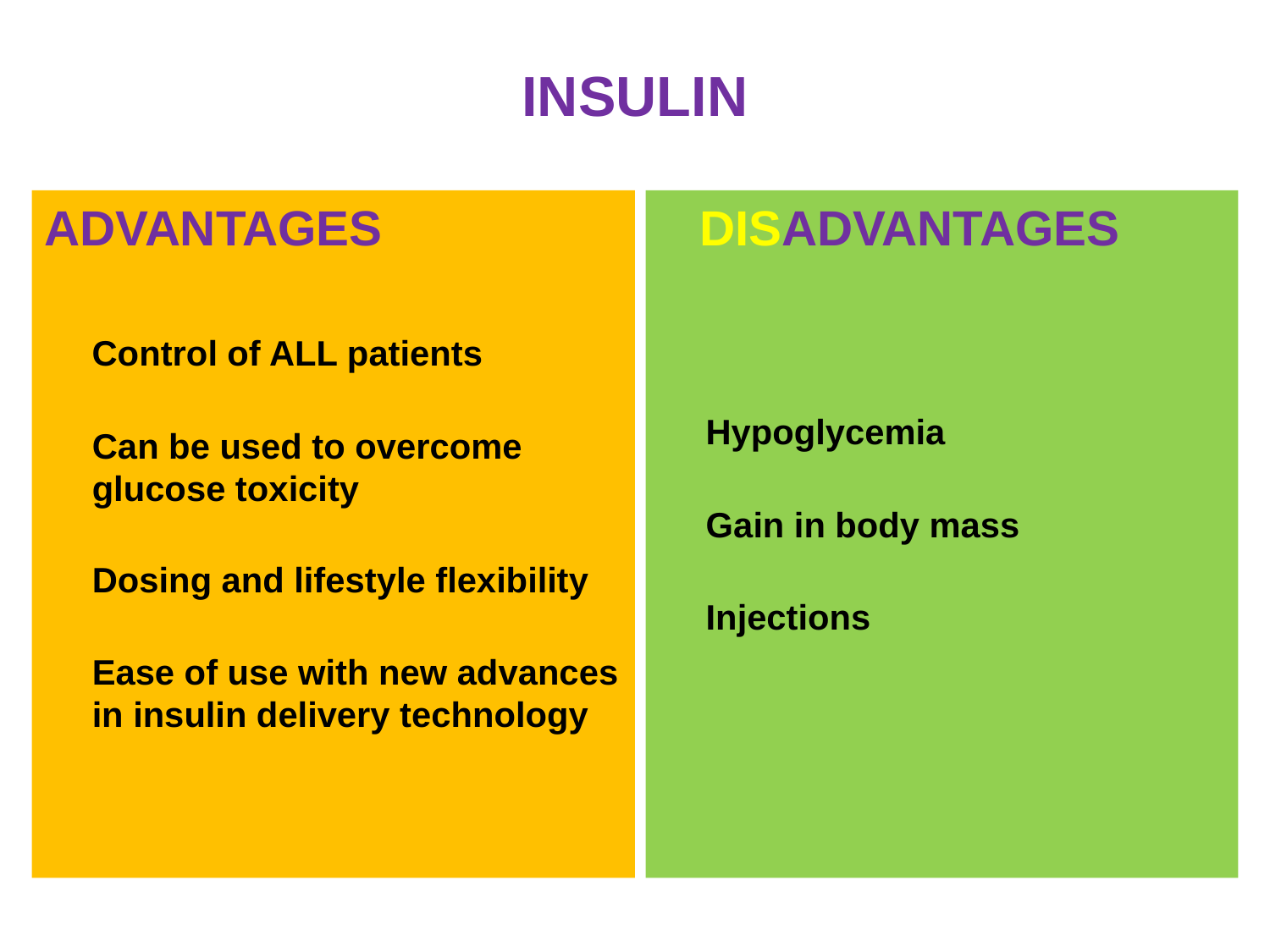

# INSULIN
ADVANTAGES

    Control of ALL patients
Can be used to overcome glucose toxicity
Dosing and lifestyle flexibility
Ease of use with new advances in insulin delivery technology
   DISADVANTAGES

    Hypoglycemia
Gain in body mass
Injections